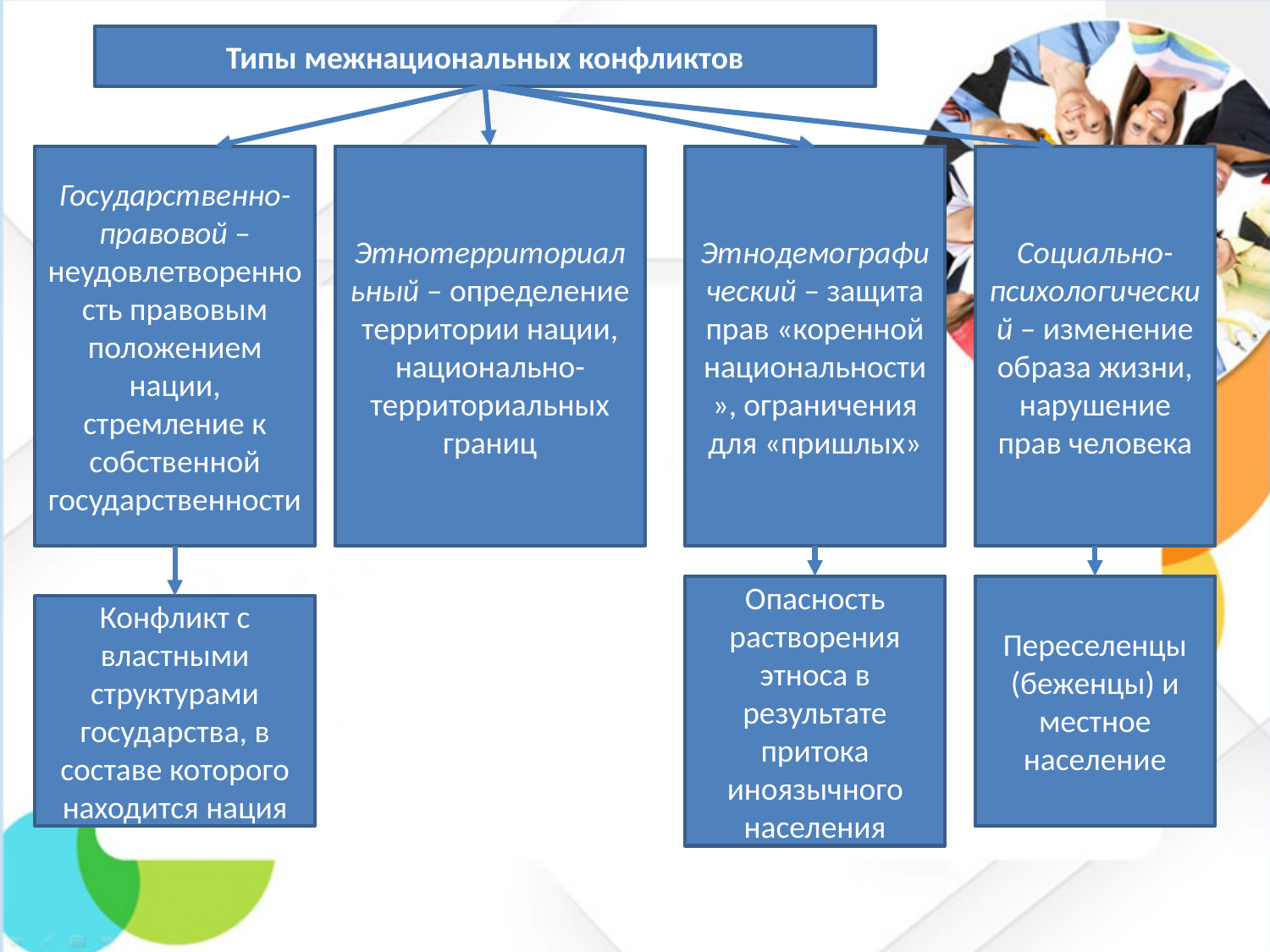

Типы межнациональных конфликтов
Государственно-правовой – неудовлетворенность правовым положением нации, стремление к собственной государственности
Этнотерриториальный – определение территории нации, национально-территориальных границ
Этнодемографический – защита прав «коренной национальности», ограничения для «пришлых»
Социально-психологический – изменение образа жизни, нарушение прав человека
Опасность растворения этноса в результате притока иноязычного населения
Переселенцы (беженцы) и местное население
Конфликт с властными структурами государства, в составе которого находится нация